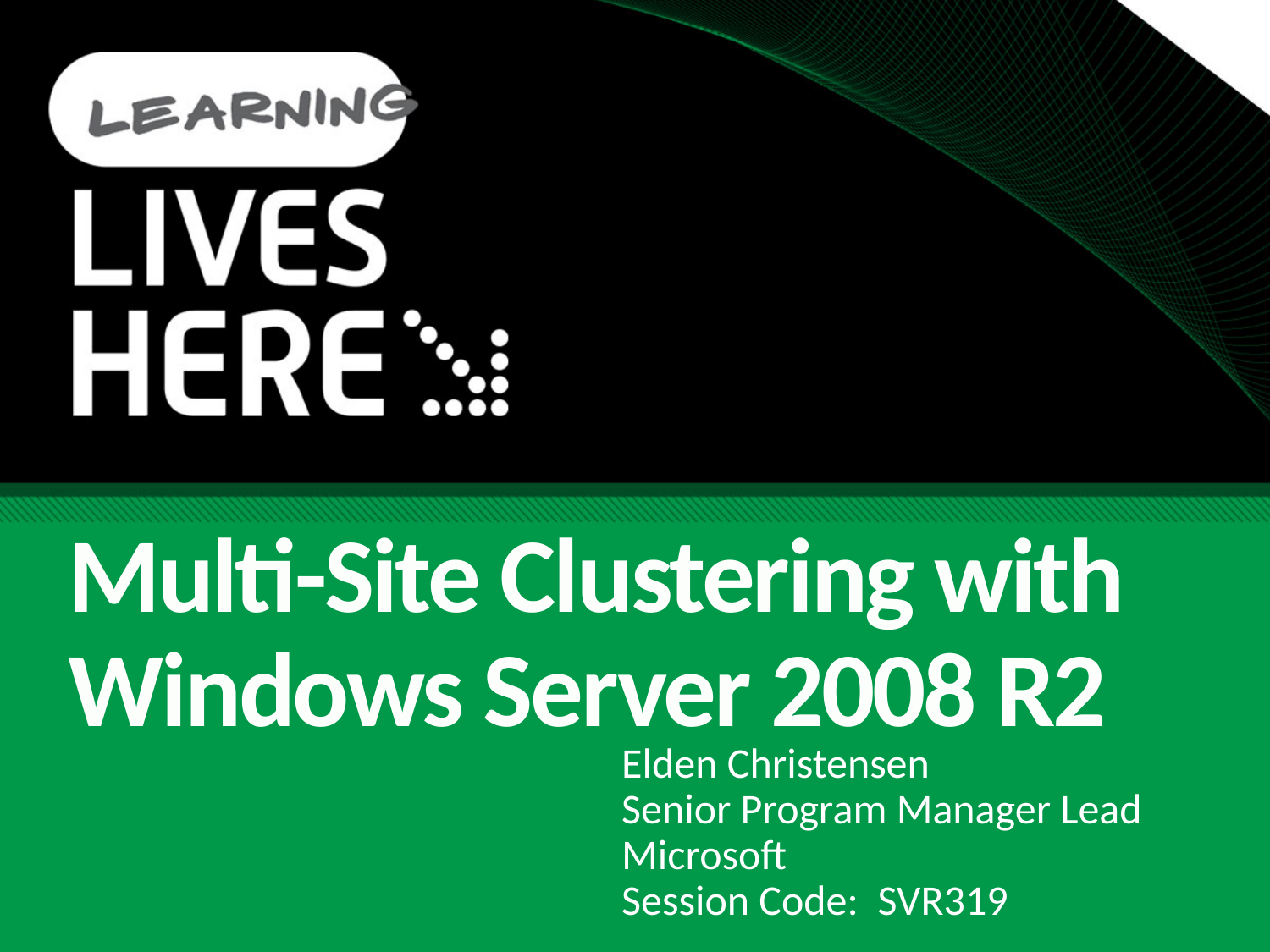

# Multi-Site Clustering with Windows Server 2008 R2
Elden Christensen
Senior Program Manager Lead
Microsoft
Session Code:  SVR319